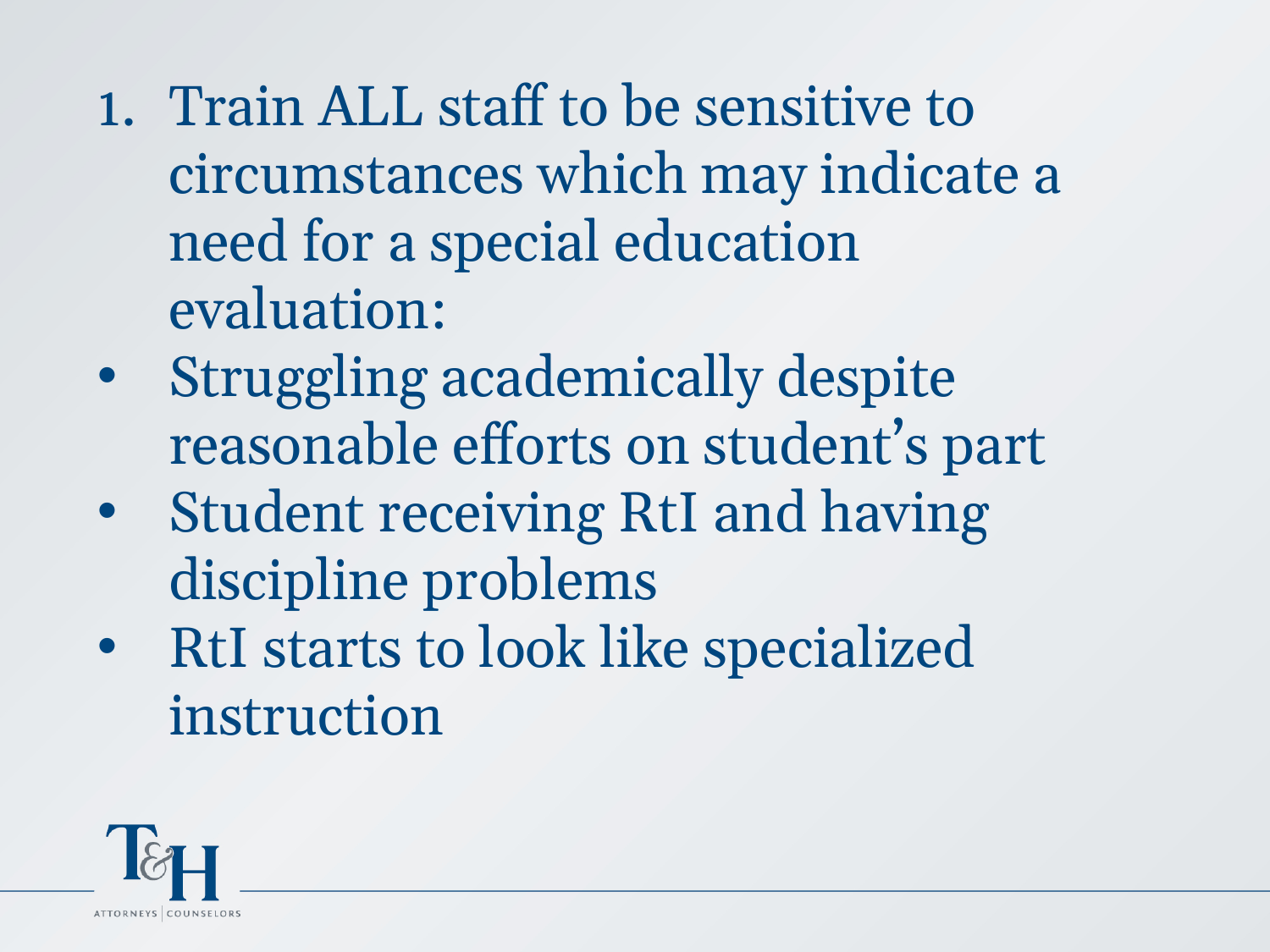

Train ALL staff to be sensitive to circumstances which may indicate a need for a special education evaluation:
Struggling academically despite reasonable efforts on student’s part
Student receiving RtI and having discipline problems
RtI starts to look like specialized instruction